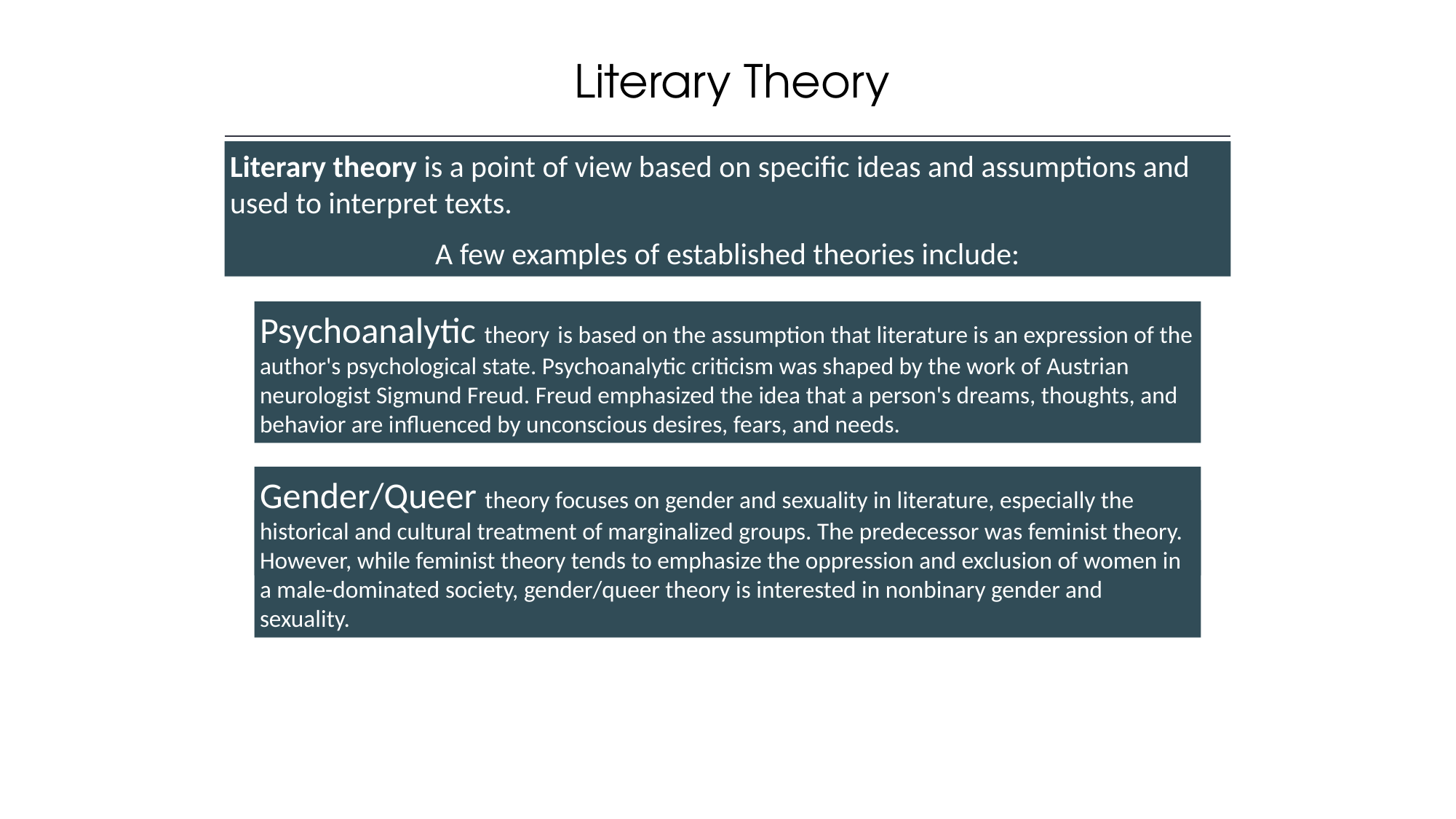

Literary Theory

Literary theory is a point of view based on specific ideas and assumptions and used to interpret texts.
A few examples of established theories include:
Psychoanalytic theory is based on the assumption that literature is an expression of the author's psychological state. Psychoanalytic criticism was shaped by the work of Austrian neurologist Sigmund Freud. Freud emphasized the idea that a person's dreams, thoughts, and behavior are influenced by unconscious desires, fears, and needs.
Gender/Queer theory focuses on gender and sexuality in literature, especially the historical and cultural treatment of marginalized groups. The predecessor was feminist theory. However, while feminist theory tends to emphasize the oppression and exclusion of women in a male-dominated society, gender/queer theory is interested in nonbinary gender and sexuality.